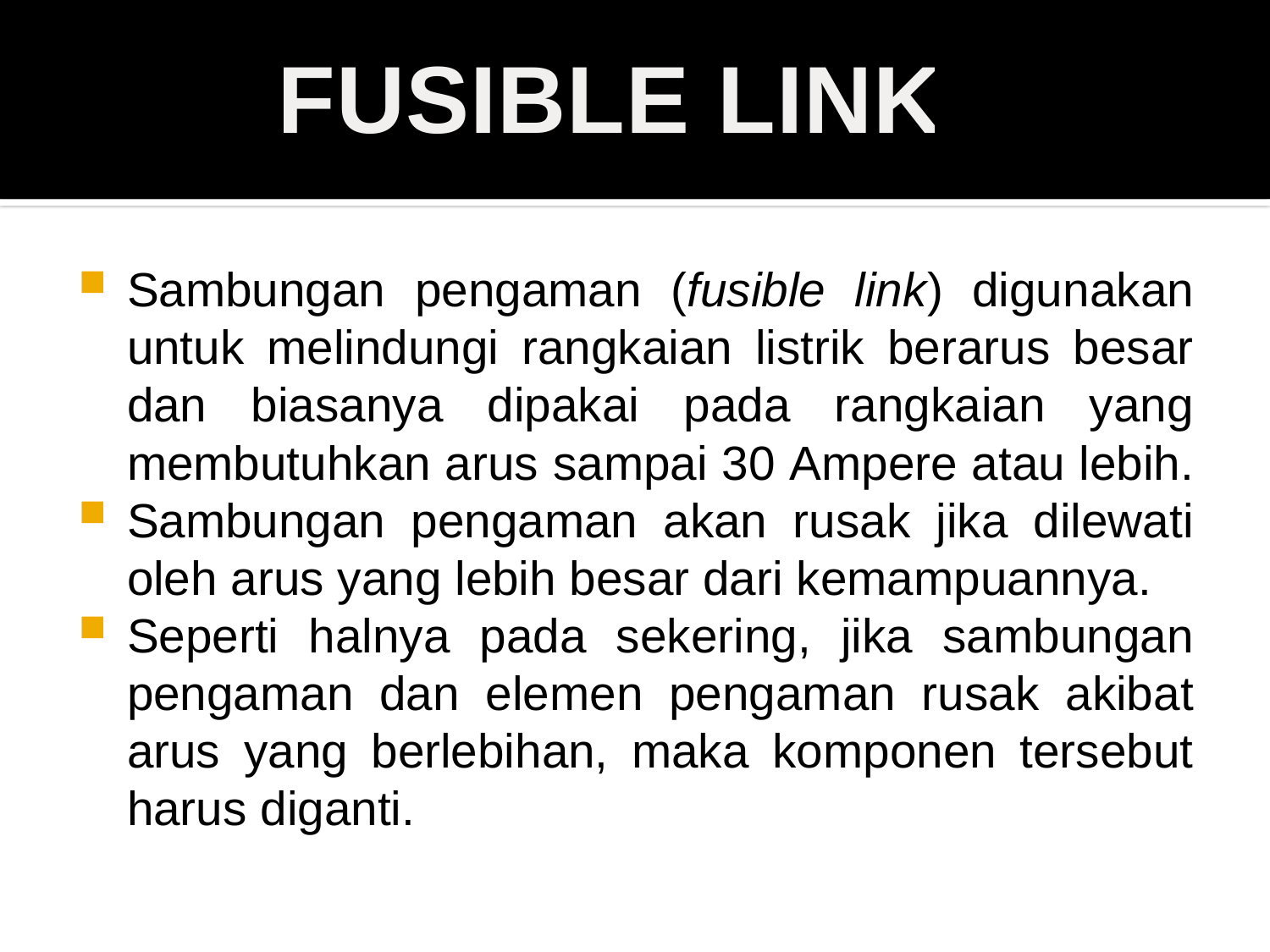

FUSIBLE LINK
Sambungan pengaman (fusible link) digunakan untuk melindungi rangkaian listrik berarus besar dan biasanya dipakai pada rangkaian yang membutuhkan arus sampai 30 Ampere atau lebih.
Sambungan pengaman akan rusak jika dilewati oleh arus yang lebih besar dari kemampuannya.
Seperti halnya pada sekering, jika sambungan pengaman dan elemen pengaman rusak akibat arus yang berlebihan, maka komponen tersebut harus diganti.